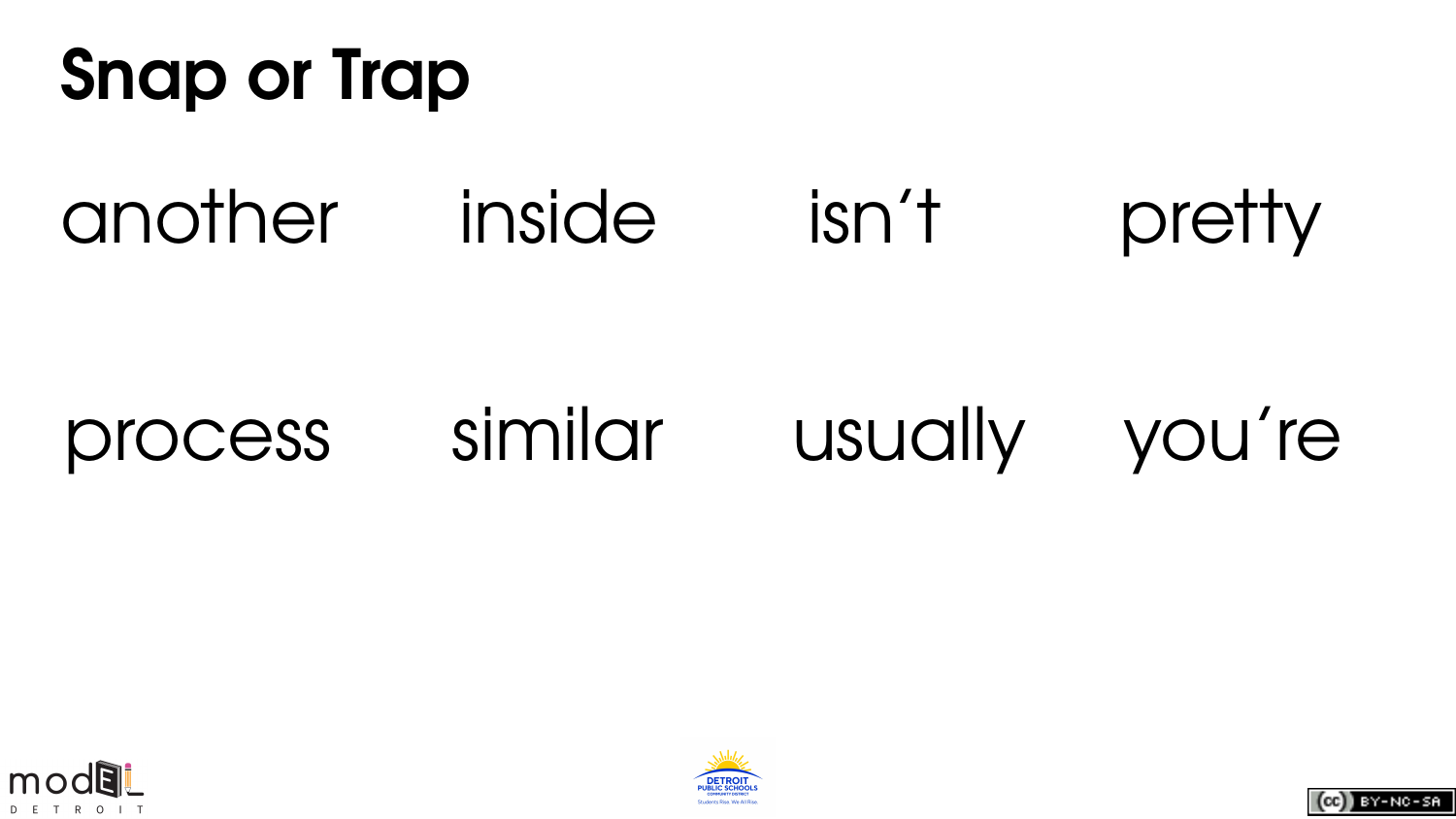

# Snap or Trap
another      inside  	 isn’t	  pretty

process      similar 	usually  	  you’re